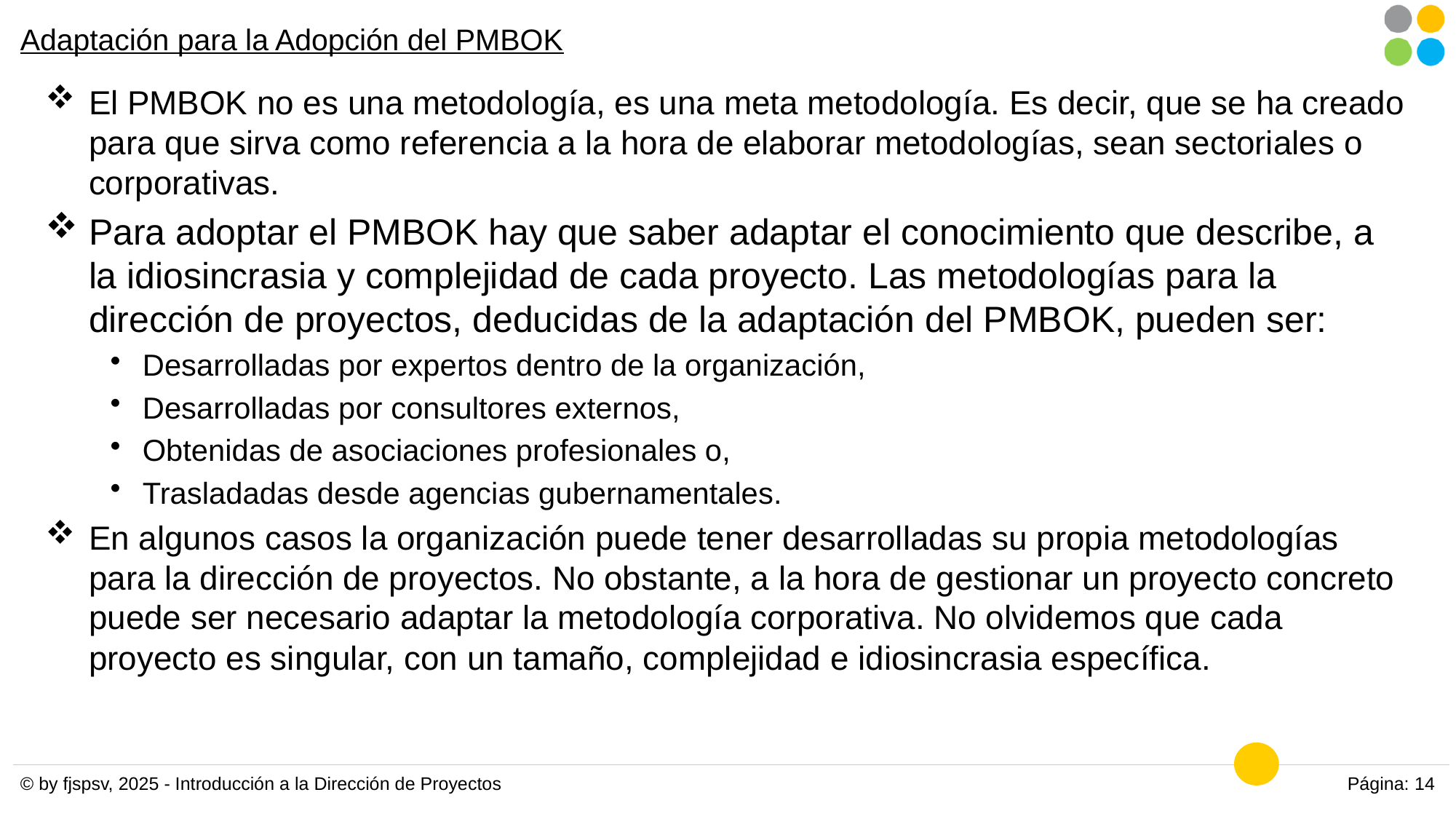

# Adaptación para la Adopción del PMBOK
El PMBOK no es una metodología, es una meta metodología. Es decir, que se ha creado para que sirva como referencia a la hora de elaborar metodologías, sean sectoriales o corporativas.
Para adoptar el PMBOK hay que saber adaptar el conocimiento que describe, a la idiosincrasia y complejidad de cada proyecto. Las metodologías para la dirección de proyectos, deducidas de la adaptación del PMBOK, pueden ser:
Desarrolladas por expertos dentro de la organización,
Desarrolladas por consultores externos,
Obtenidas de asociaciones profesionales o,
Trasladadas desde agencias gubernamentales.
En algunos casos la organización puede tener desarrolladas su propia metodologías para la dirección de proyectos. No obstante, a la hora de gestionar un proyecto concreto puede ser necesario adaptar la metodología corporativa. No olvidemos que cada proyecto es singular, con un tamaño, complejidad e idiosincrasia específica.
© by fjspsv, 2025 - Introducción a la Dirección de Proyectos
Página: 14